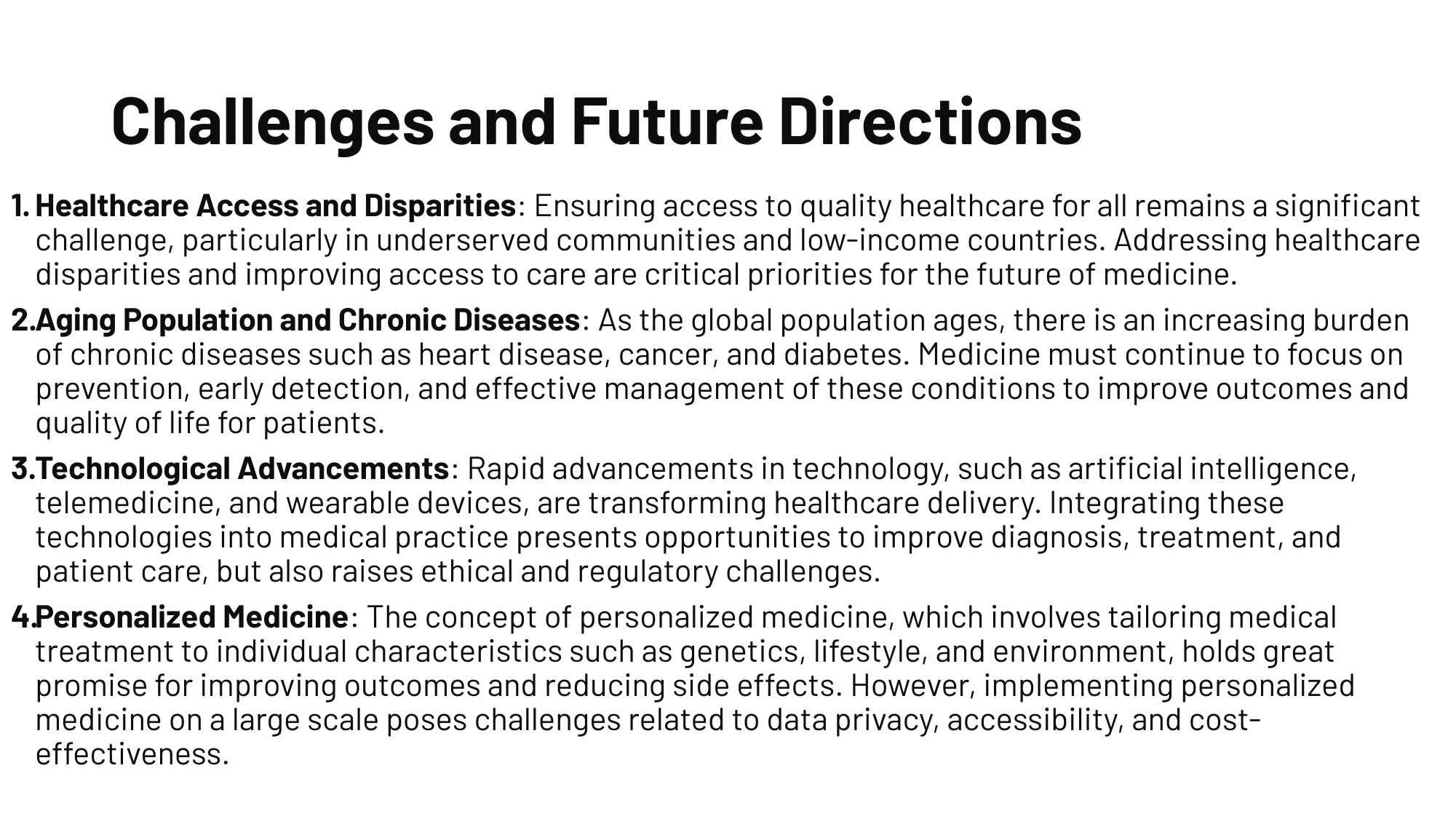

# Challenges and Future Directions
Healthcare Access and Disparities: Ensuring access to quality healthcare for all remains a significant challenge, particularly in underserved communities and low-income countries. Addressing healthcare disparities and improving access to care are critical priorities for the future of medicine.
Aging Population and Chronic Diseases: As the global population ages, there is an increasing burden of chronic diseases such as heart disease, cancer, and diabetes. Medicine must continue to focus on prevention, early detection, and effective management of these conditions to improve outcomes and quality of life for patients.
Technological Advancements: Rapid advancements in technology, such as artificial intelligence, telemedicine, and wearable devices, are transforming healthcare delivery. Integrating these technologies into medical practice presents opportunities to improve diagnosis, treatment, and patient care, but also raises ethical and regulatory challenges.
Personalized Medicine: The concept of personalized medicine, which involves tailoring medical treatment to individual characteristics such as genetics, lifestyle, and environment, holds great promise for improving outcomes and reducing side effects. However, implementing personalized medicine on a large scale poses challenges related to data privacy, accessibility, and cost-effectiveness.